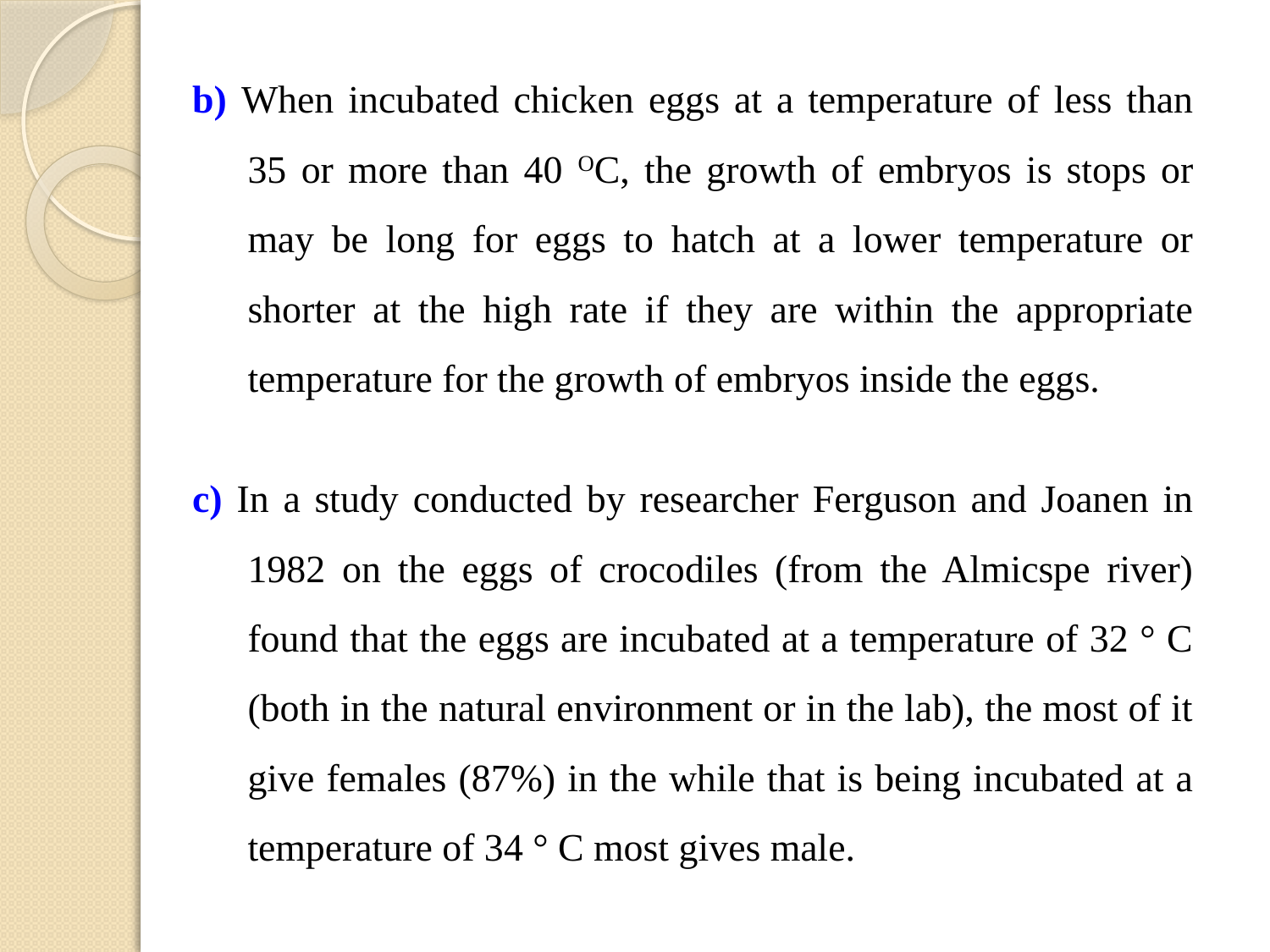

b) When incubated chicken eggs at a temperature of less than 35 or more than 40 OC, the growth of embryos is stops or may be long for eggs to hatch at a lower temperature or shorter at the high rate if they are within the appropriate temperature for the growth of embryos inside the eggs.
c) In a study conducted by researcher Ferguson and Joanen in 1982 on the eggs of crocodiles (from the Almicspe river) found that the eggs are incubated at a temperature of 32 ° C (both in the natural environment or in the lab), the most of it give females (87%) in the while that is being incubated at a temperature of 34 ° C most gives male.